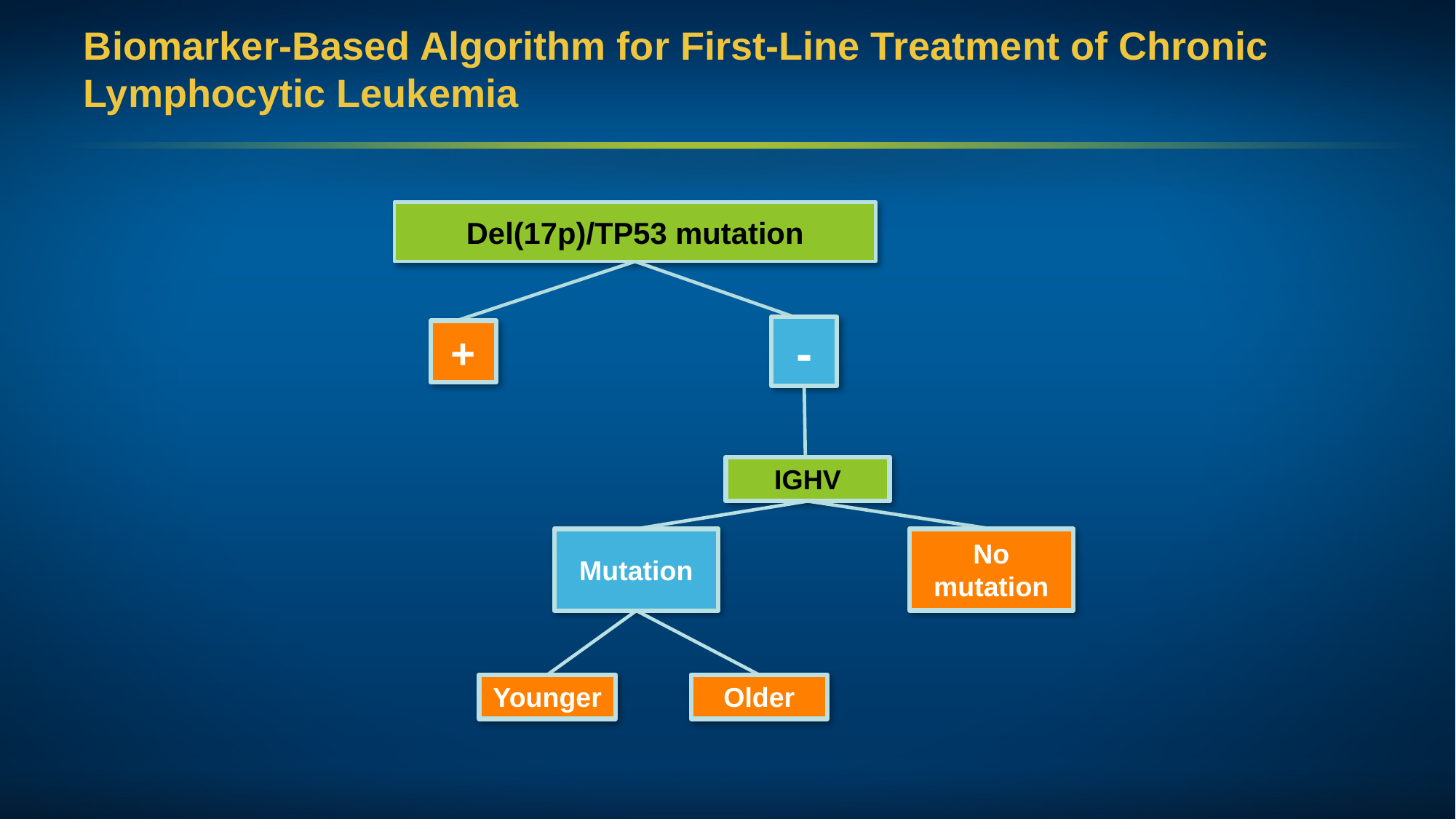

# Biomarker-Based Algorithm for First-Line Treatment of Chronic Lymphocytic Leukemia
Del(17p)/TP53 mutation
-
+
IGHV
Mutation
No mutation
Younger
Older